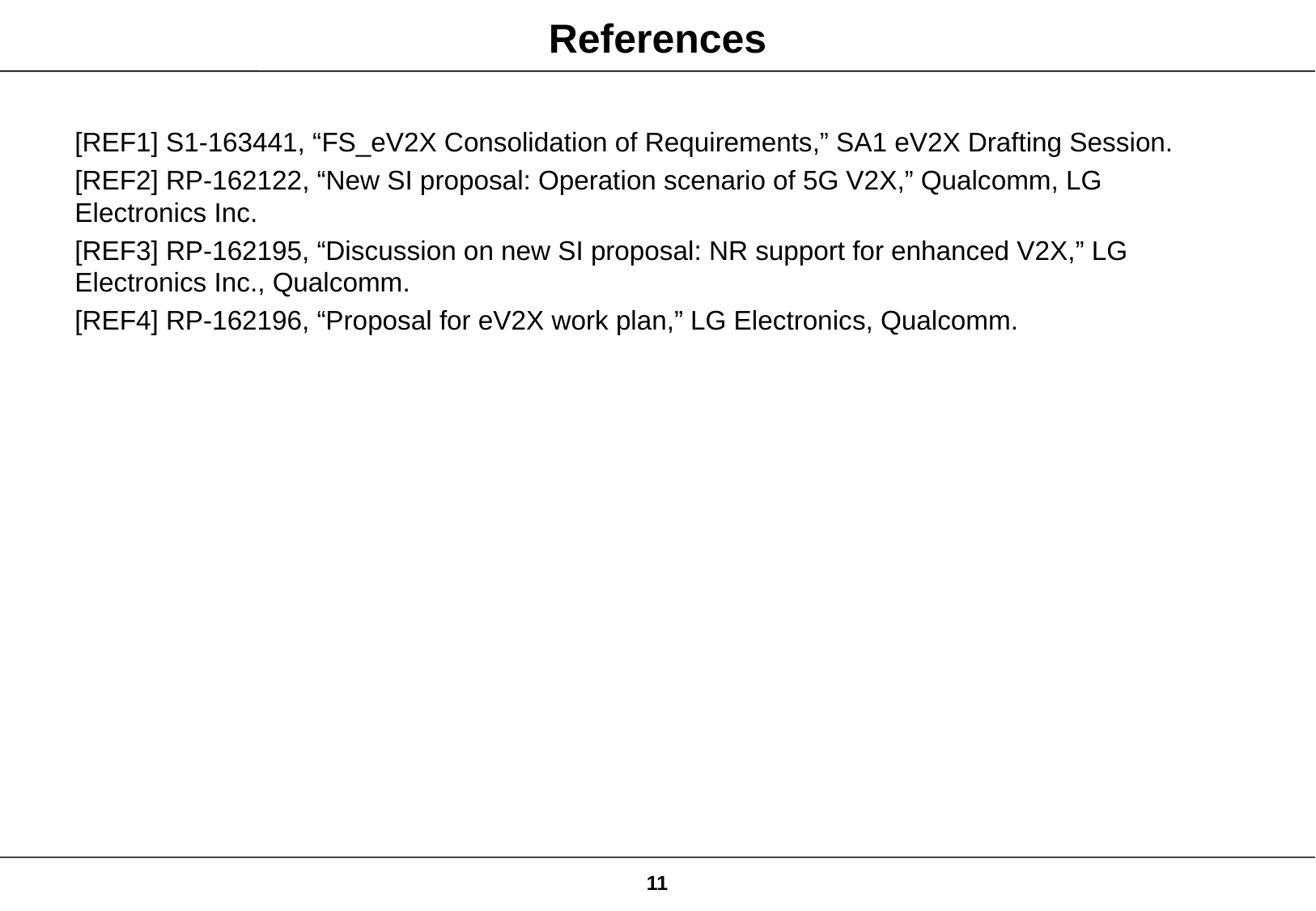

# References
[REF1] S1-163441, “FS_eV2X Consolidation of Requirements,” SA1 eV2X Drafting Session.
[REF2] RP-162122, “New SI proposal: Operation scenario of 5G V2X,” Qualcomm, LG Electronics Inc.
[REF3] RP-162195, “Discussion on new SI proposal: NR support for enhanced V2X,” LG Electronics Inc., Qualcomm.
[REF4] RP-162196, “Proposal for eV2X work plan,” LG Electronics, Qualcomm.
11